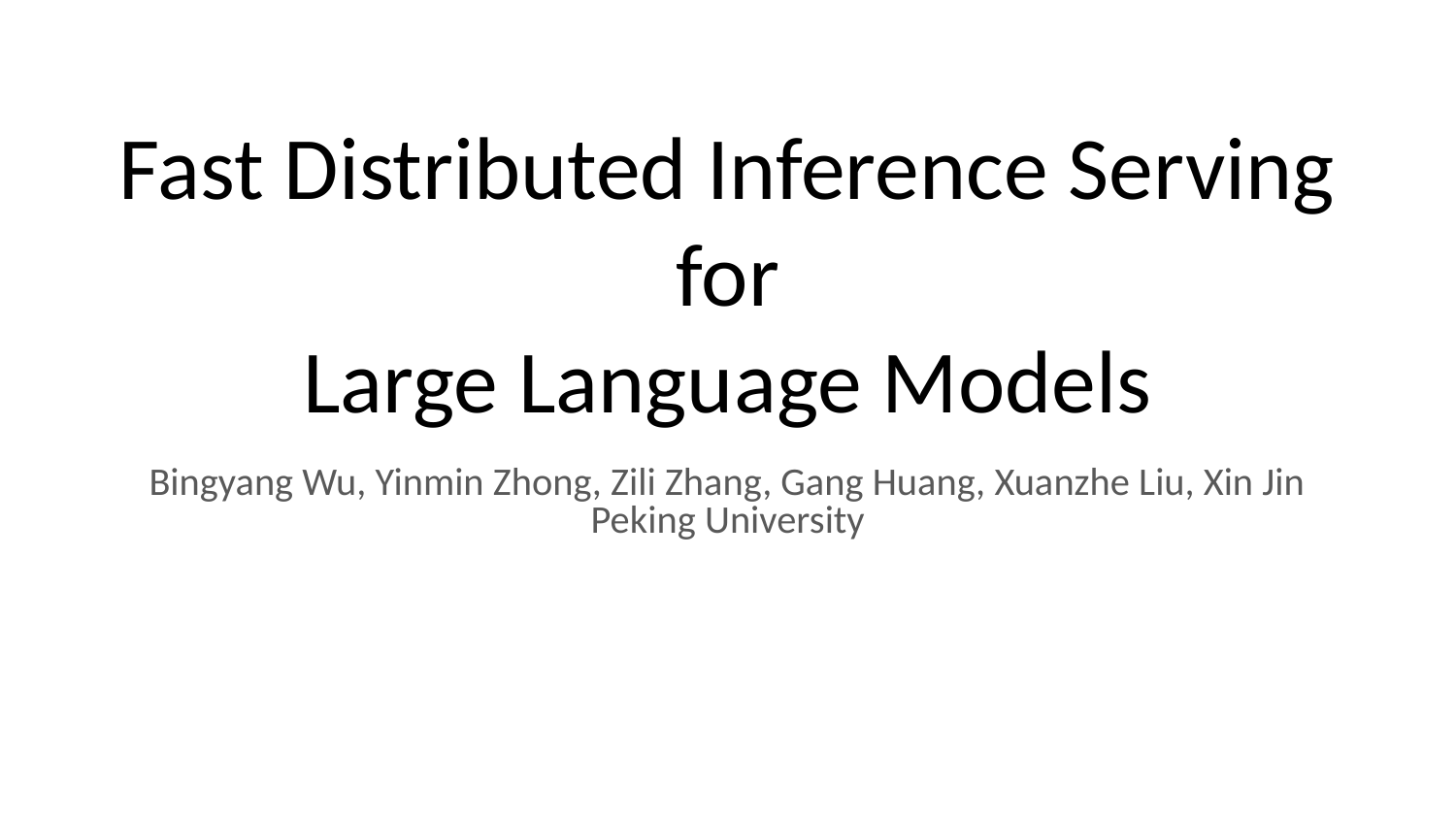

# Fast Distributed Inference Serving for
Large Language Models
Bingyang Wu, Yinmin Zhong, Zili Zhang, Gang Huang, Xuanzhe Liu, Xin Jin
Peking University